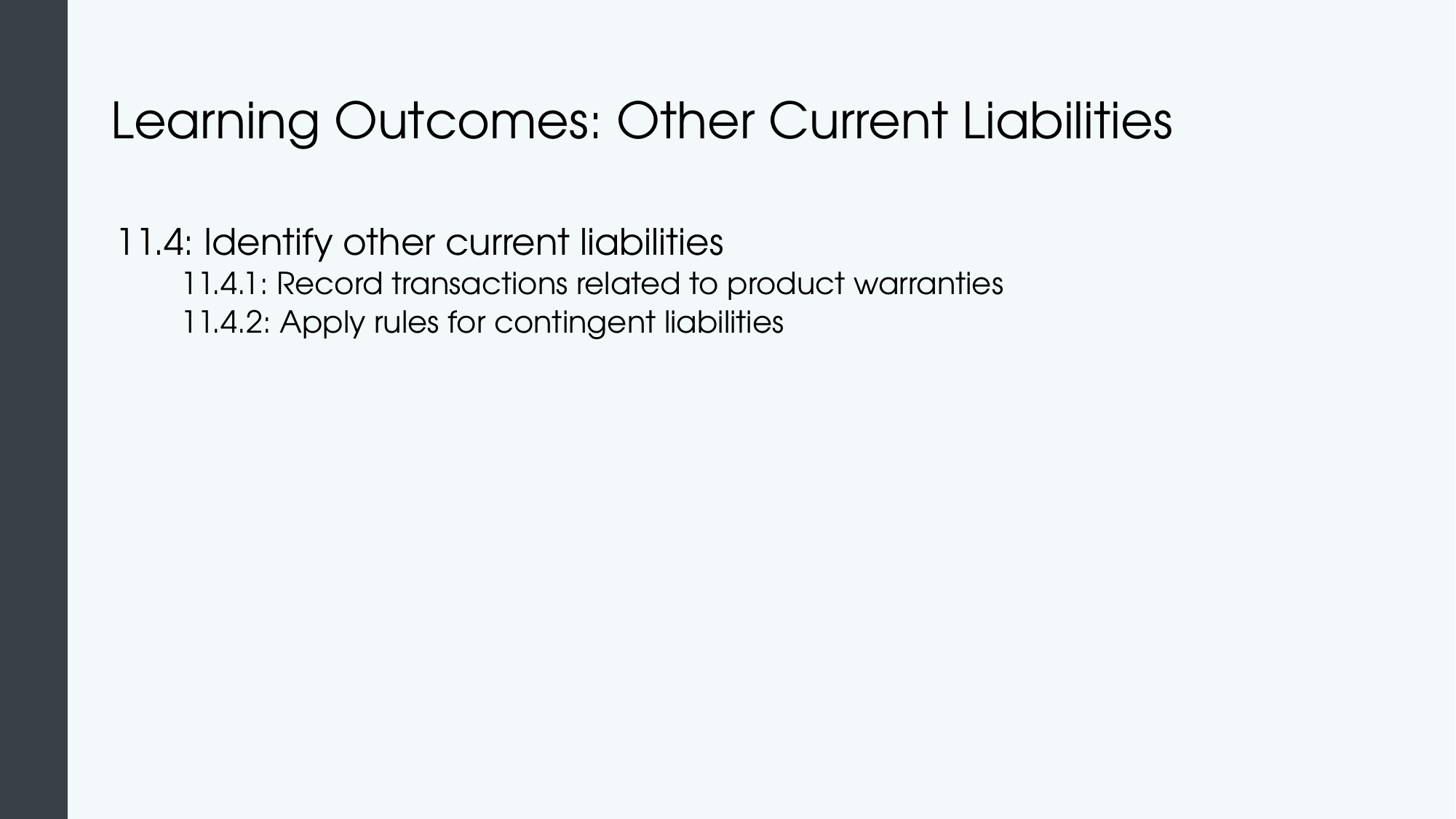

# Learning Outcomes: Other Current Liabilities
11.4: Identify other current liabilities
11.4.1: Record transactions related to product warranties
11.4.2: Apply rules for contingent liabilities